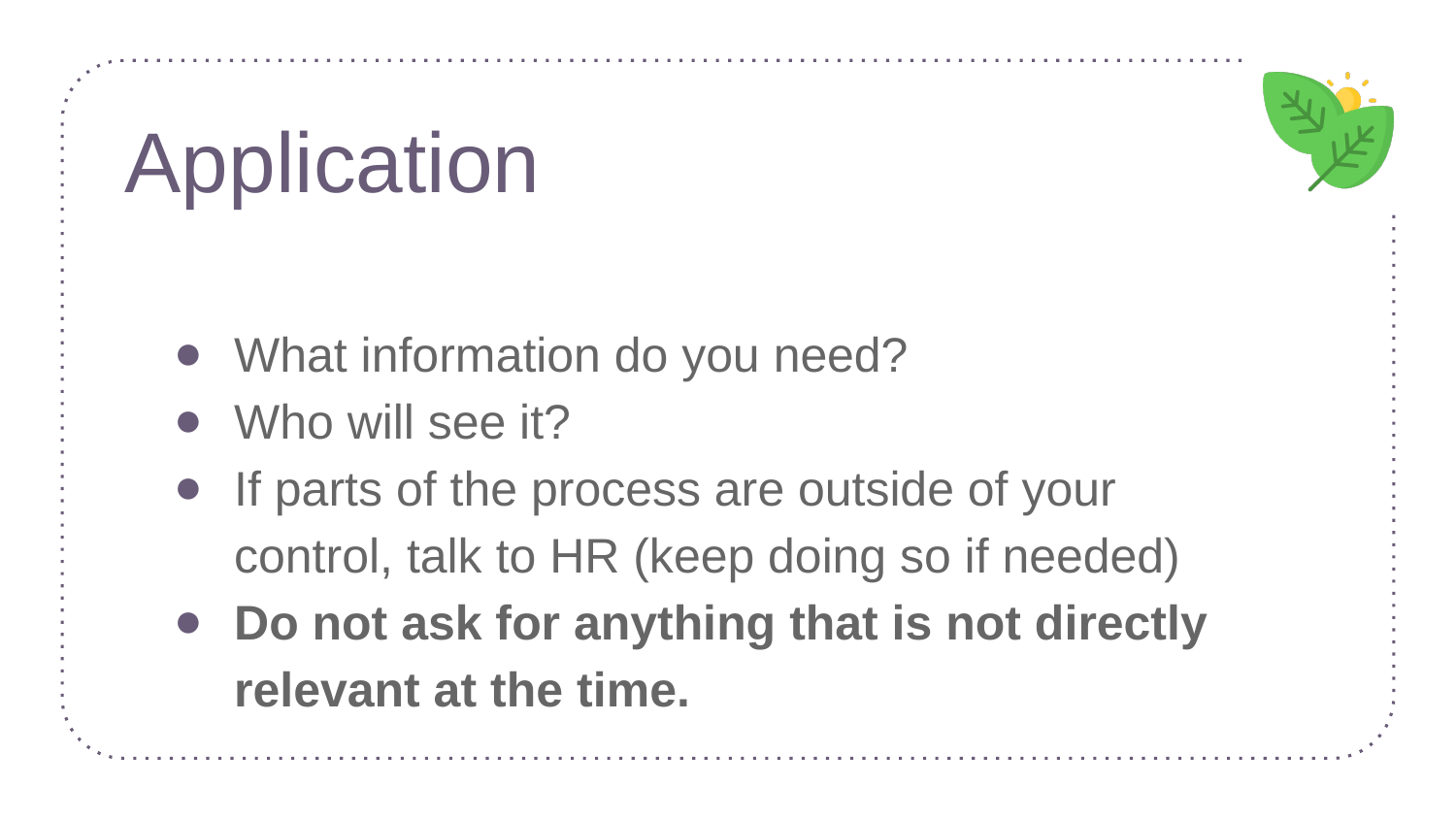

# Application
What information do you need?
Who will see it?
If parts of the process are outside of your control, talk to HR (keep doing so if needed)
Do not ask for anything that is not directly relevant at the time.